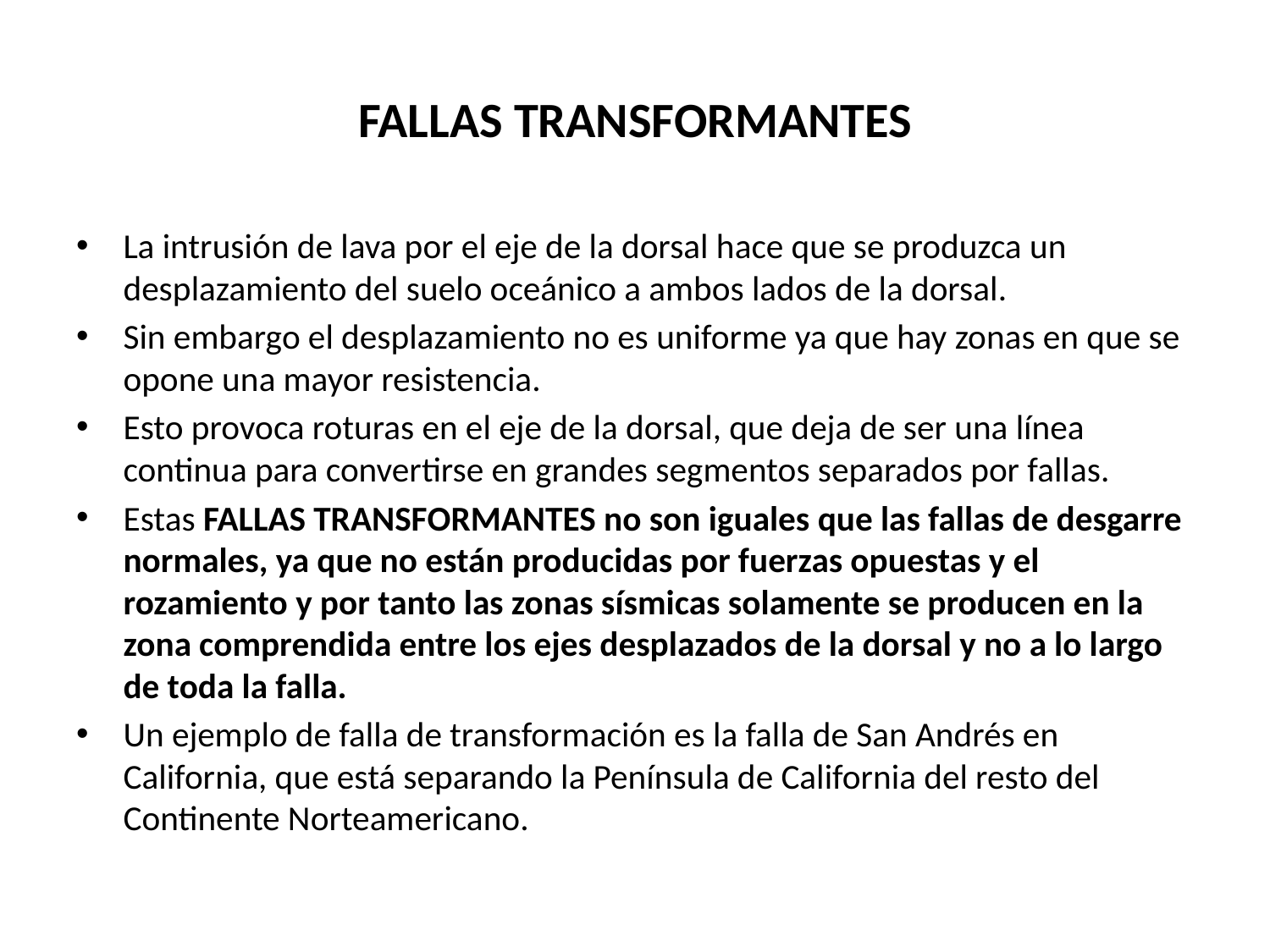

# FALLAS TRANSFORMANTES

La intrusión de lava por el eje de la dorsal hace que se produzca un desplazamiento del suelo oceánico a ambos lados de la dorsal.
Sin embargo el desplazamiento no es uniforme ya que hay zonas en que se opone una mayor resistencia.
Esto provoca roturas en el eje de la dorsal, que deja de ser una línea continua para convertirse en grandes segmentos separados por fallas.
Estas FALLAS TRANSFORMANTES no son iguales que las fallas de desgarre normales, ya que no están producidas por fuerzas opuestas y el rozamiento y por tanto las zonas sísmicas solamente se producen en la zona comprendida entre los ejes desplazados de la dorsal y no a lo largo de toda la falla.
Un ejemplo de falla de transformación es la falla de San Andrés en California, que está separando la Península de California del resto del Continente Norteamericano.